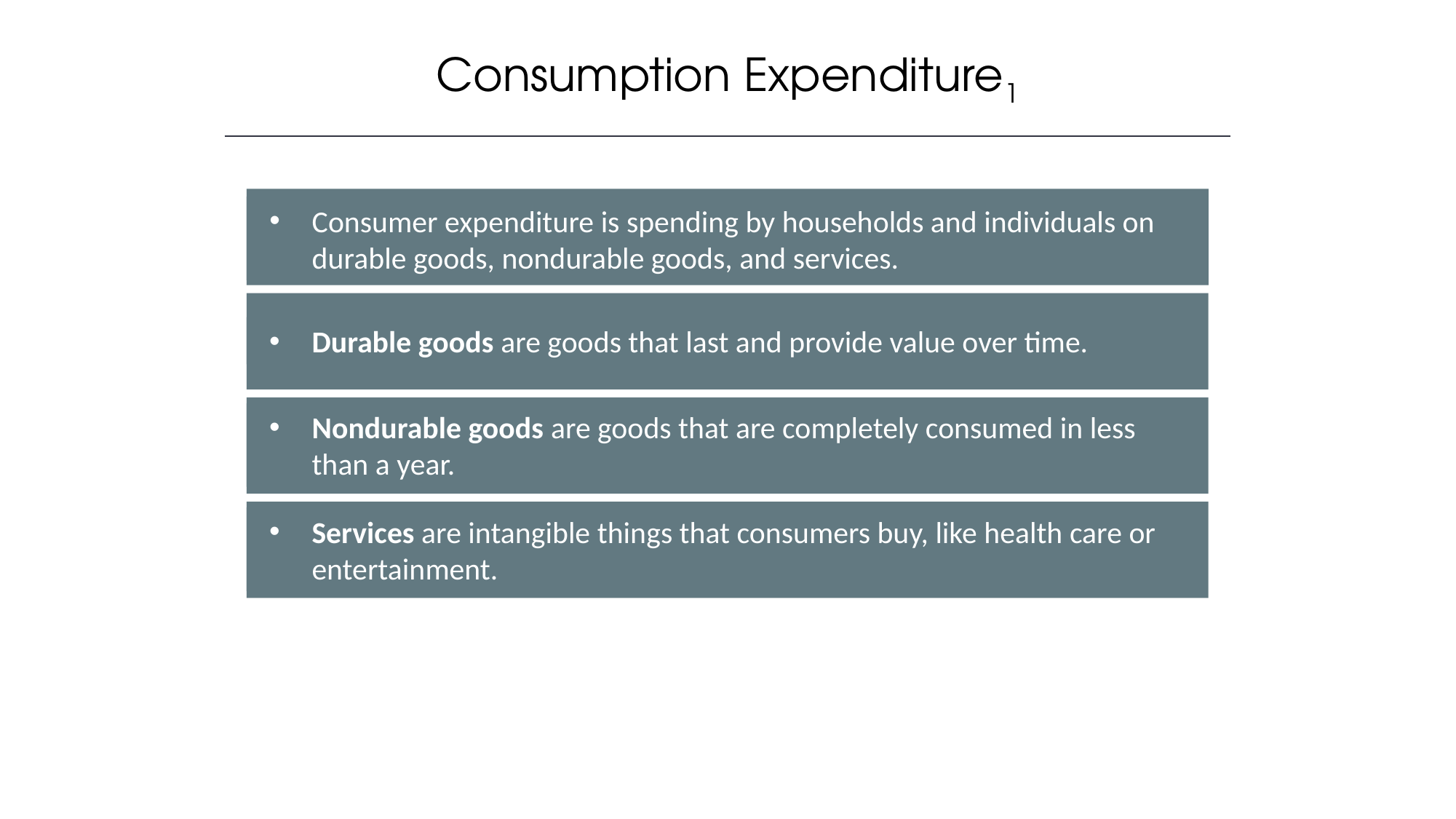

Consumption Expenditure1

Consumer expenditure is spending by households and individuals on durable goods, nondurable goods, and services.

Durable goods are goods that last and provide value over time.

Nondurable goods are goods that are completely consumed in less than a year.

Services are intangible things that consumers buy, like health care or entertainment.